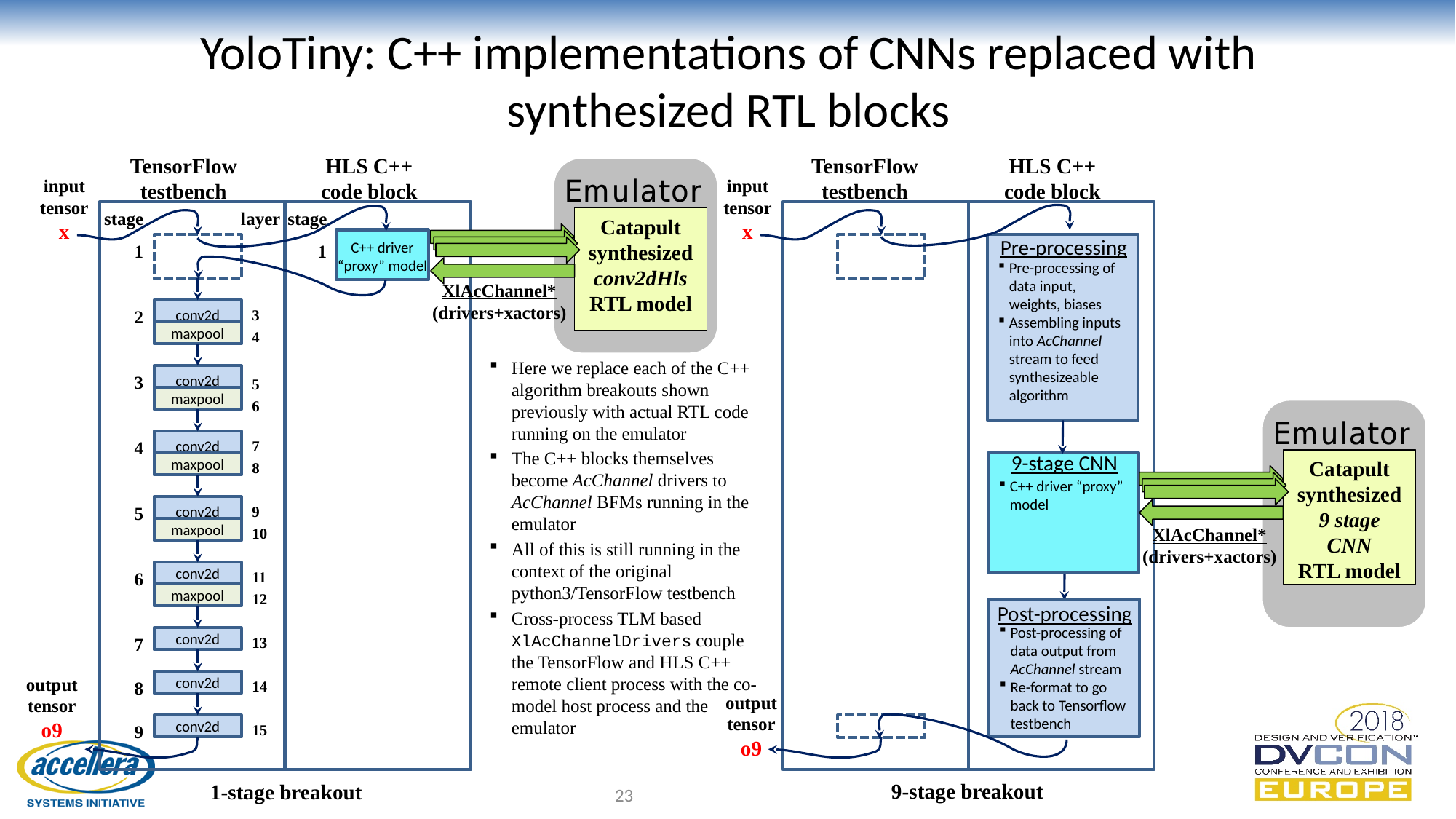

# YoloTiny: C++ implementations of CNNs replaced with synthesized RTL blocks
HLS C++
code block
TensorFlow
testbench
HLS C++
code block
TensorFlow
testbench

Emulator
input tensor
x
input tensor
x

stage

layer
stage

Catapult synthesized conv2dHls RTL model

Pre-processing

C++ driver “proxy” model
1

Pre-processing of data input, weights, biases
Assembling inputs into AcChannel stream to feed synthesizeable algorithm
1

XlAcChannel* (drivers+xactors)
2
conv2d
3
maxpool
4
Here we replace each of the C++ algorithm breakouts shown previously with actual RTL code running on the emulator
The C++ blocks themselves become AcChannel drivers to AcChannel BFMs running in the emulator
All of this is still running in the context of the original python3/TensorFlow testbench
Cross-process TLM based XlAcChannelDrivers couple the TensorFlow and HLS C++ remote client process with the co-model host process and the emulator
3
conv2d
5
maxpool
6

Emulator

conv2d
4
7

9-stage CNN
Catapult synthesized 9 stage CNN
RTL model
maxpool
8

C++ driver “proxy” model
conv2d
5
9
XlAcChannel* (drivers+xactors)
maxpool
10
conv2d
6
11
maxpool
12
Post-processing

Post-processing of data output from AcChannel stream
Re-format to go back to Tensorflow testbench
7
conv2d
13
output tensor
o9
conv2d
8
14
output tensor
o9

conv2d
9
15

9-stage breakout
1-stage breakout
23